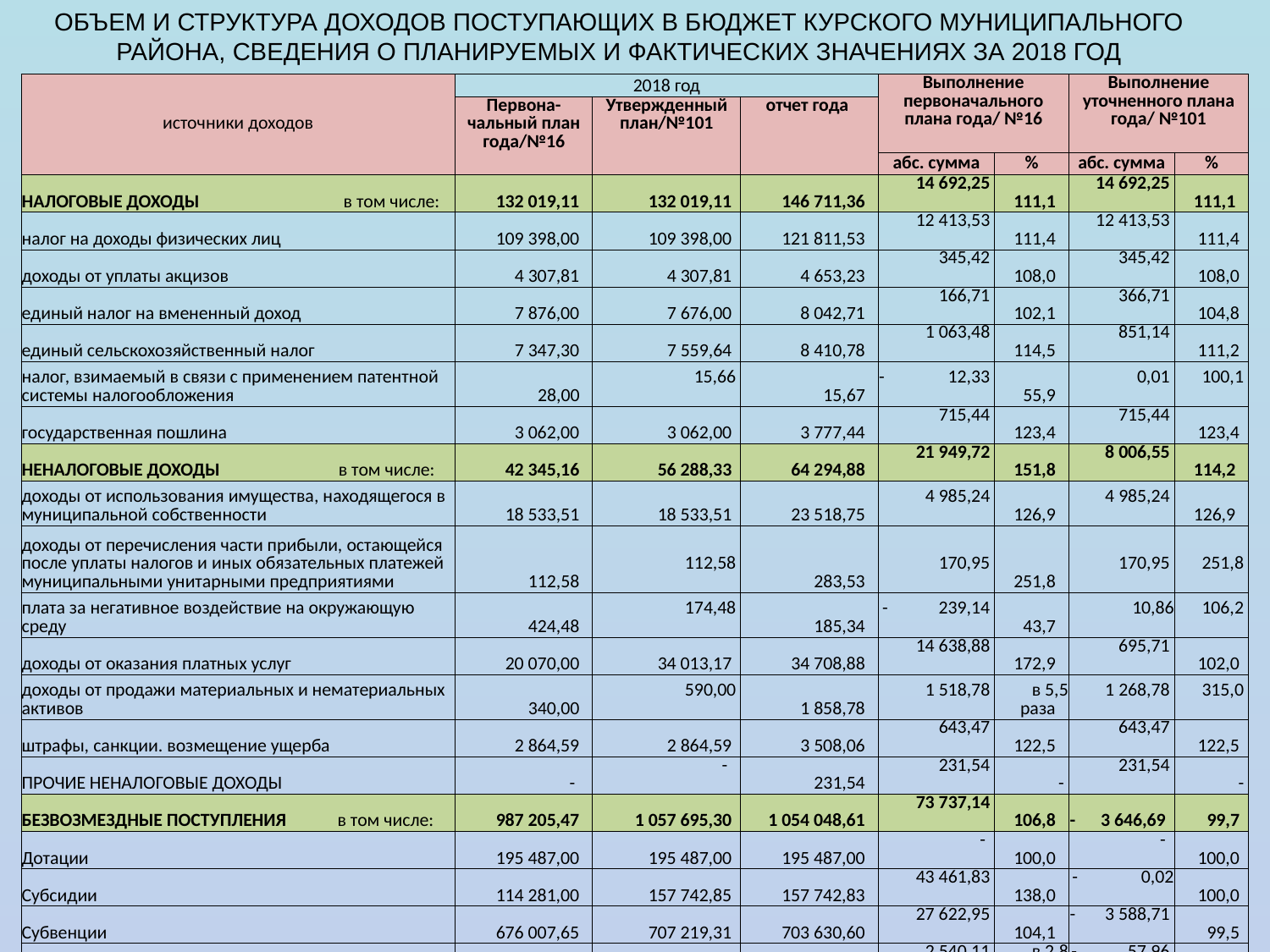

ОБЪЕМ И СТРУКТУРА ДОХОДОВ ПОСТУПАЮЩИХ В БЮДЖЕТ КУРСКОГО МУНИЦИПАЛЬНОГО РАЙОНА, СВЕДЕНИЯ О ПЛАНИРУЕМЫХ И ФАКТИЧЕСКИХ ЗНАЧЕНИЯХ ЗА 2018 ГОД
| источники доходов | 2018 год |  |  | Выполнение первоначального плана года/ №16 |  | Выполнение уточненного плана года/ №101 |  |
| --- | --- | --- | --- | --- | --- | --- | --- |
|  | Первона-чальный план года/№16 | Утвержденный план/№101 | отчет года |  |  |  |  |
|  |  |  |  | абс. сумма | % | абс. сумма | % |
| НАЛОГОВЫЕ ДОХОДЫ в том числе: | 132 019,11 | 132 019,11 | 146 711,36 | 14 692,25 | 111,1 | 14 692,25 | 111,1 |
| налог на доходы физических лиц | 109 398,00 | 109 398,00 | 121 811,53 | 12 413,53 | 111,4 | 12 413,53 | 111,4 |
| доходы от уплаты акцизов | 4 307,81 | 4 307,81 | 4 653,23 | 345,42 | 108,0 | 345,42 | 108,0 |
| единый налог на вмененный доход | 7 876,00 | 7 676,00 | 8 042,71 | 166,71 | 102,1 | 366,71 | 104,8 |
| единый сельскохозяйственный налог | 7 347,30 | 7 559,64 | 8 410,78 | 1 063,48 | 114,5 | 851,14 | 111,2 |
| налог, взимаемый в связи с применением патентной системы налогообложения | 28,00 | 15,66 | 15,67 | - 12,33 | 55,9 | 0,01 | 100,1 |
| государственная пошлина | 3 062,00 | 3 062,00 | 3 777,44 | 715,44 | 123,4 | 715,44 | 123,4 |
| НЕНАЛОГОВЫЕ ДОХОДЫ в том числе: | 42 345,16 | 56 288,33 | 64 294,88 | 21 949,72 | 151,8 | 8 006,55 | 114,2 |
| доходы от использования имущества, находящегося в муниципальной собственности | 18 533,51 | 18 533,51 | 23 518,75 | 4 985,24 | 126,9 | 4 985,24 | 126,9 |
| доходы от перечисления части прибыли, остающейся после уплаты налогов и иных обязательных платежей муниципальными унитарными предприятиями | 112,58 | 112,58 | 283,53 | 170,95 | 251,8 | 170,95 | 251,8 |
| плата за негативное воздействие на окружающую среду | 424,48 | 174,48 | 185,34 | - 239,14 | 43,7 | 10,86 | 106,2 |
| доходы от оказания платных услуг | 20 070,00 | 34 013,17 | 34 708,88 | 14 638,88 | 172,9 | 695,71 | 102,0 |
| доходы от продажи материальных и нематериальных активов | 340,00 | 590,00 | 1 858,78 | 1 518,78 | в 5,5 раза | 1 268,78 | 315,0 |
| штрафы, санкции. возмещение ущерба | 2 864,59 | 2 864,59 | 3 508,06 | 643,47 | 122,5 | 643,47 | 122,5 |
| ПРОЧИЕ НЕНАЛОГОВЫЕ ДОХОДЫ | - | - | 231,54 | 231,54 | - | 231,54 | - |
| БЕЗВОЗМЕЗДНЫЕ ПОСТУПЛЕНИЯ в том числе: | 987 205,47 | 1 057 695,30 | 1 054 048,61 | 73 737,14 | 106,8 | - 3 646,69 | 99,7 |
| Дотации | 195 487,00 | 195 487,00 | 195 487,00 | - | 100,0 | - | 100,0 |
| Субсидии | 114 281,00 | 157 742,85 | 157 742,83 | 43 461,83 | 138,0 | - 0,02 | 100,0 |
| Субвенции | 676 007,65 | 707 219,31 | 703 630,60 | 27 622,95 | 104,1 | - 3 588,71 | 99,5 |
| Иные межбюджетные трансферты | 1 429,82 | 4 027,89 | 3 969,93 | 2 540,11 | в 2,8 раза | - 57,96 | 98,6 |
| Прочие безвозмездные поступления | - | 112,25 | 112,25 | 112,25 | - | - | 100,0 |
| Возврат остатков субсидий, субвенций и иных межбюджетных трансфертов, имеющих целевое назначение прошлых лет | - | - 6 894,00 | - 6 894,00 | - 6 894,00 | - | - | 100,0 |
| ИТОГО: | 1 161 569,74 | 1 246 002,74 | 1 265 054,85 | 88 429,39 | 108,91 | 11 045,56 | 101,5 |